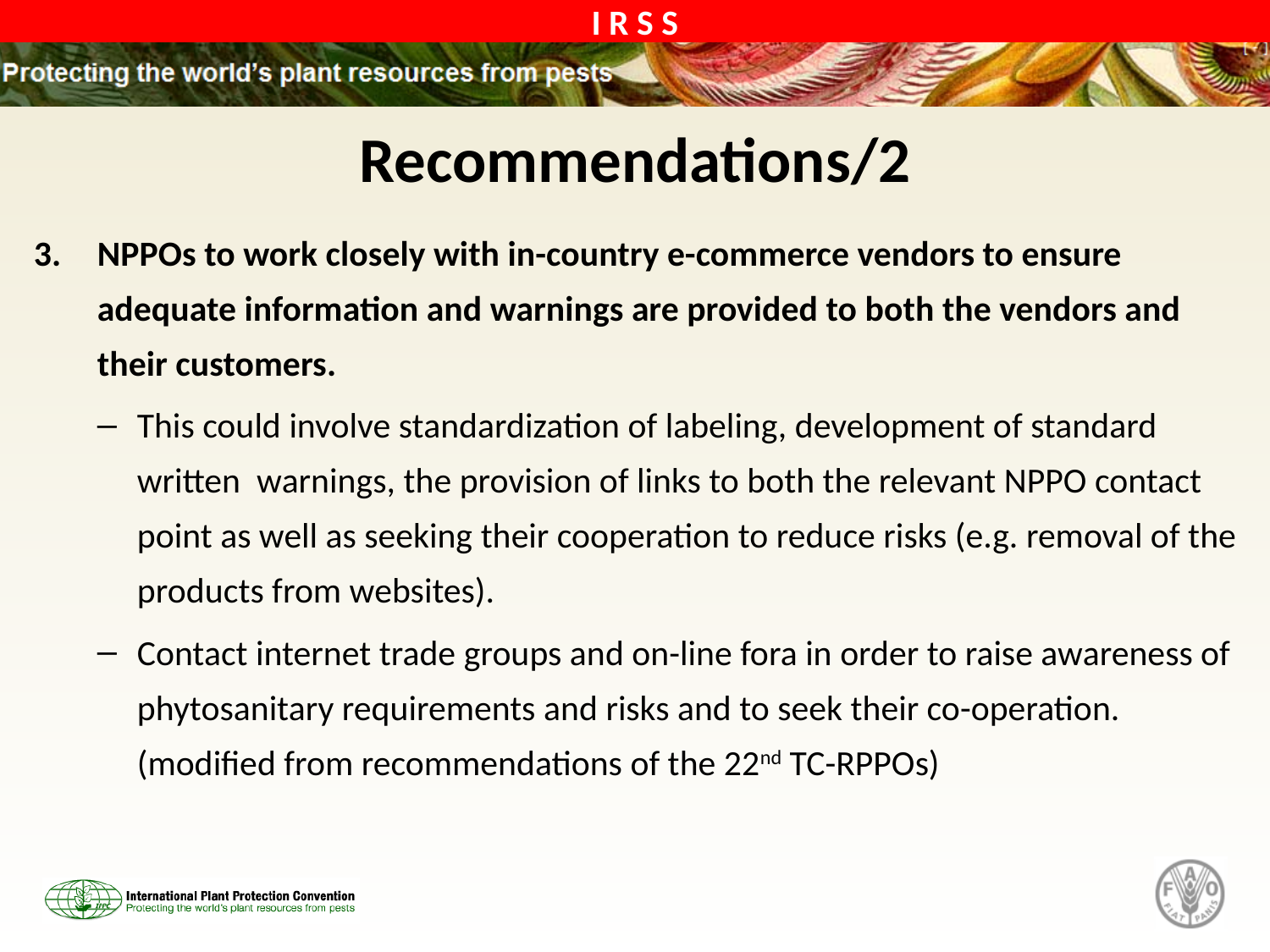

# Recommendations/2
NPPOs to work closely with in-country e-commerce vendors to ensure adequate information and warnings are provided to both the vendors and their customers.
This could involve standardization of labeling, development of standard written  warnings, the provision of links to both the relevant NPPO contact point as well as seeking their cooperation to reduce risks (e.g. removal of the products from websites).
Contact internet trade groups and on-line fora in order to raise awareness of phytosanitary requirements and risks and to seek their co-operation. (modified from recommendations of the 22nd TC-RPPOs)